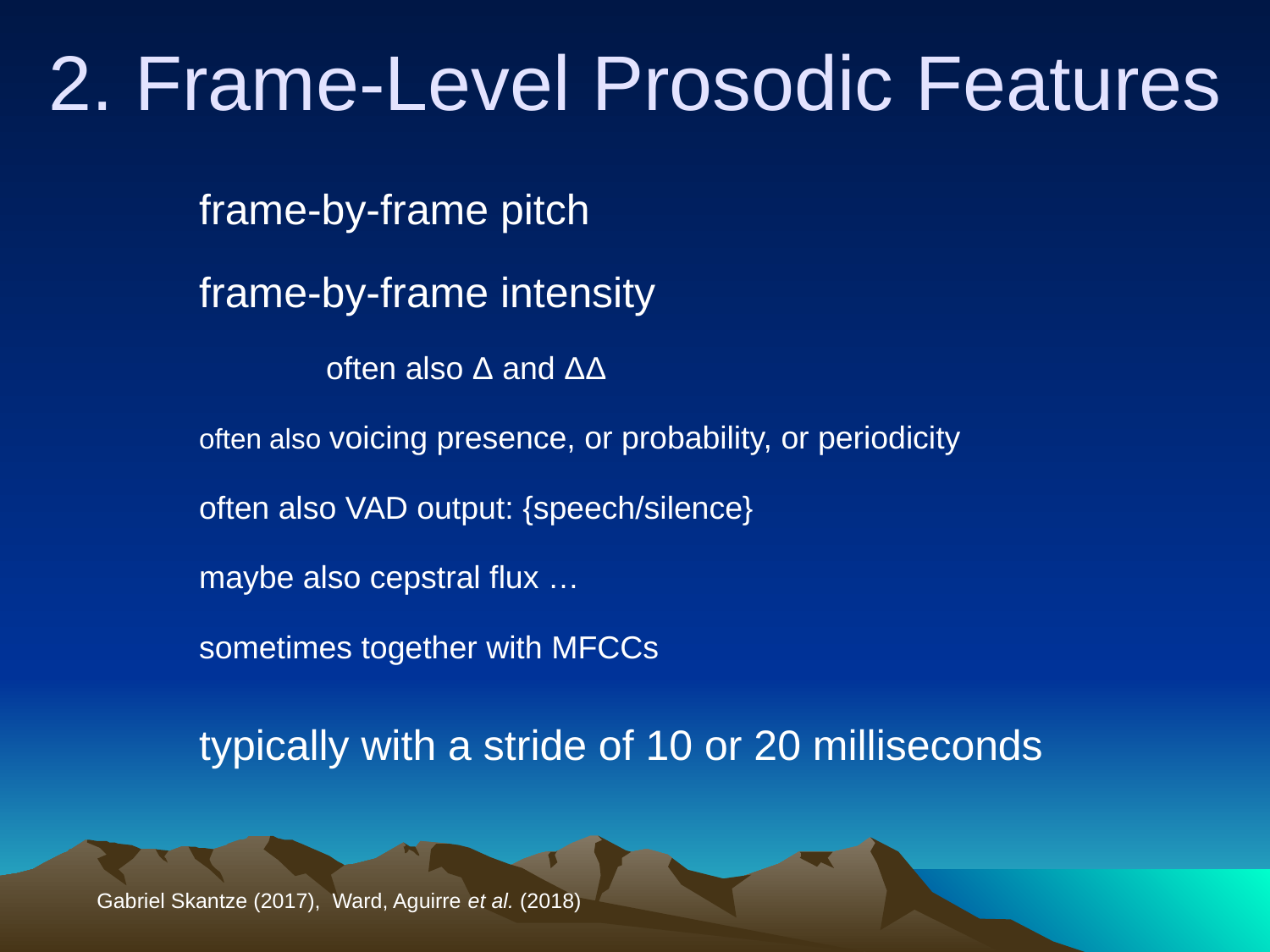

# 2. Frame-Level Prosodic Features
	frame-by-frame pitch
	frame-by-frame intensity
		often also Δ and ΔΔ
	often also voicing presence, or probability, or periodicity
	often also VAD output: {speech/silence}
	maybe also cepstral flux …
	sometimes together with MFCCs
	typically with a stride of 10 or 20 milliseconds
Gabriel Skantze (2017),  Ward, Aguirre et al. (2018)